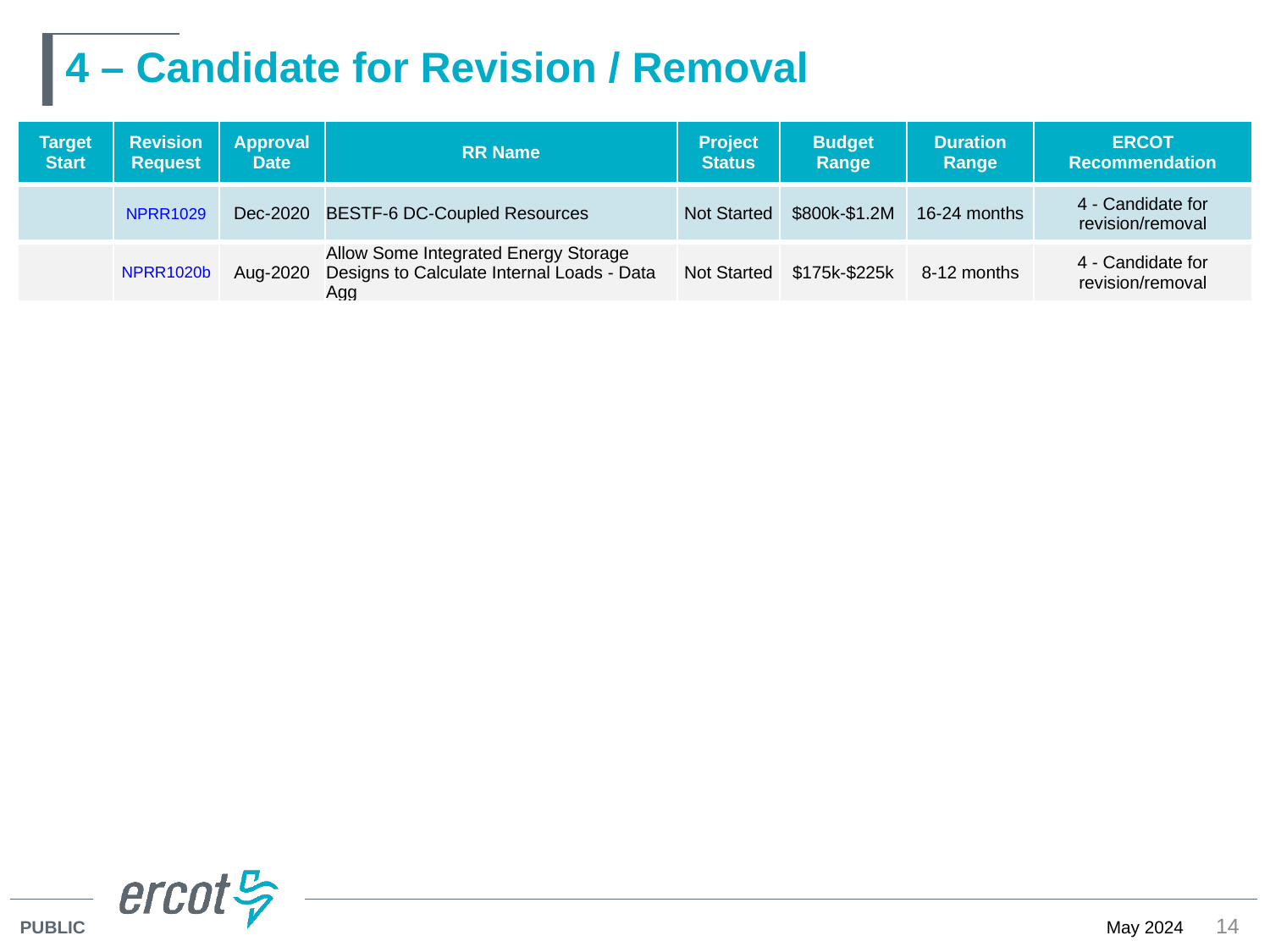

# 4 – Candidate for Revision / Removal
| Target Start | Revision Request | Approval Date | RR Name | Project Status | Budget Range | Duration Range | ERCOT Recommendation |
| --- | --- | --- | --- | --- | --- | --- | --- |
|  | NPRR1029 | Dec-2020 | BESTF-6 DC-Coupled Resources | Not Started | $800k-$1.2M | 16-24 months | 4 - Candidate for revision/removal |
|  | NPRR1020b | Aug-2020 | Allow Some Integrated Energy Storage Designs to Calculate Internal Loads - Data Agg | Not Started | $175k-$225k | 8-12 months | 4 - Candidate for revision/removal |
14